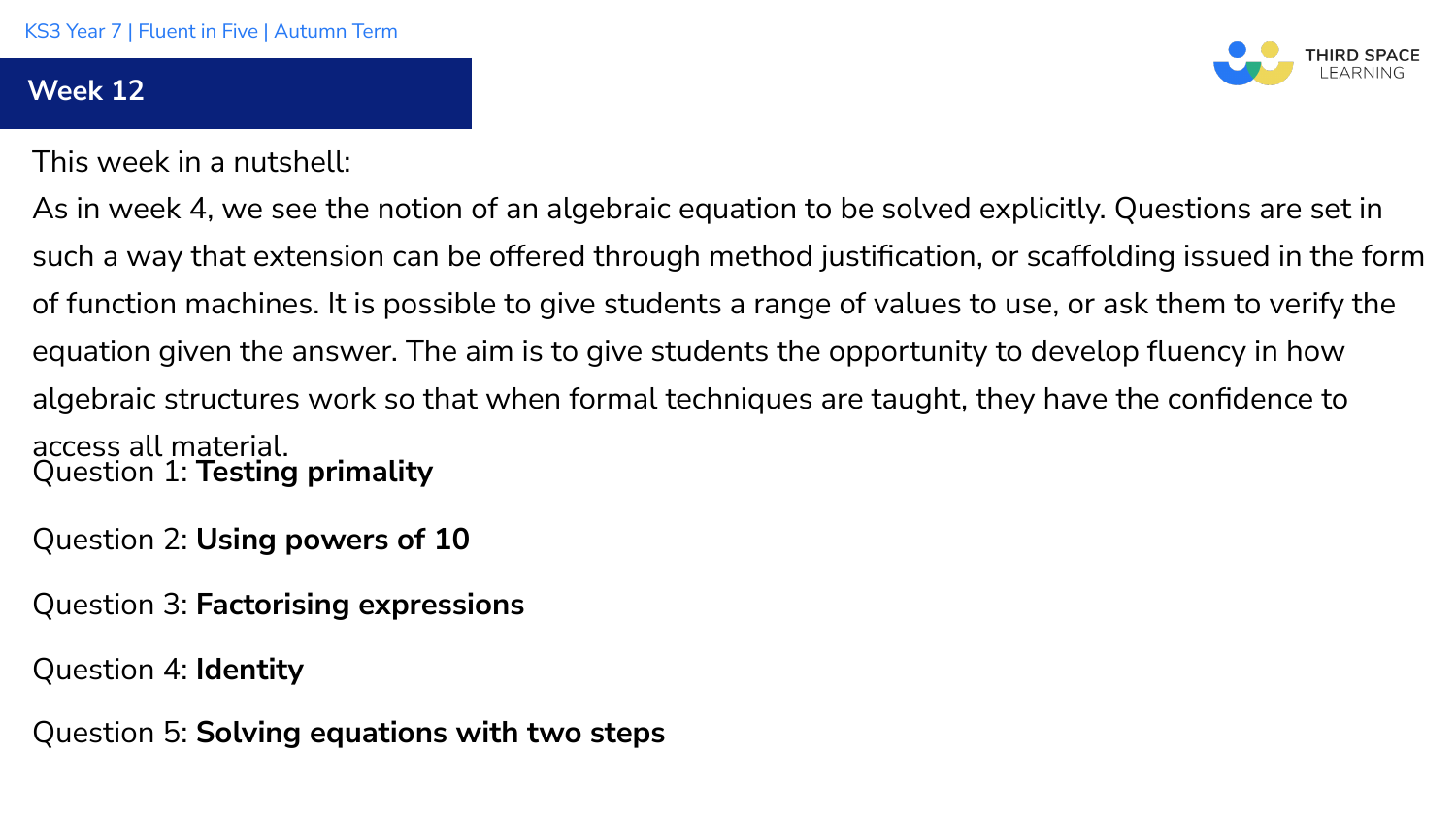

Week 12
| This week in a nutshell: As in week 4, we see the notion of an algebraic equation to be solved explicitly. Questions are set in such a way that extension can be offered through method justification, or scaffolding issued in the form of function machines. It is possible to give students a range of values to use, or ask them to verify the equation given the answer. The aim is to give students the opportunity to develop fluency in how algebraic structures work so that when formal techniques are taught, they have the confidence to access all material. |
| --- |
| Question 1: Testing primality |
| Question 2: Using powers of 10 |
| Question 3: Factorising expressions |
| Question 4: Identity |
| Question 5: Solving equations with two steps |